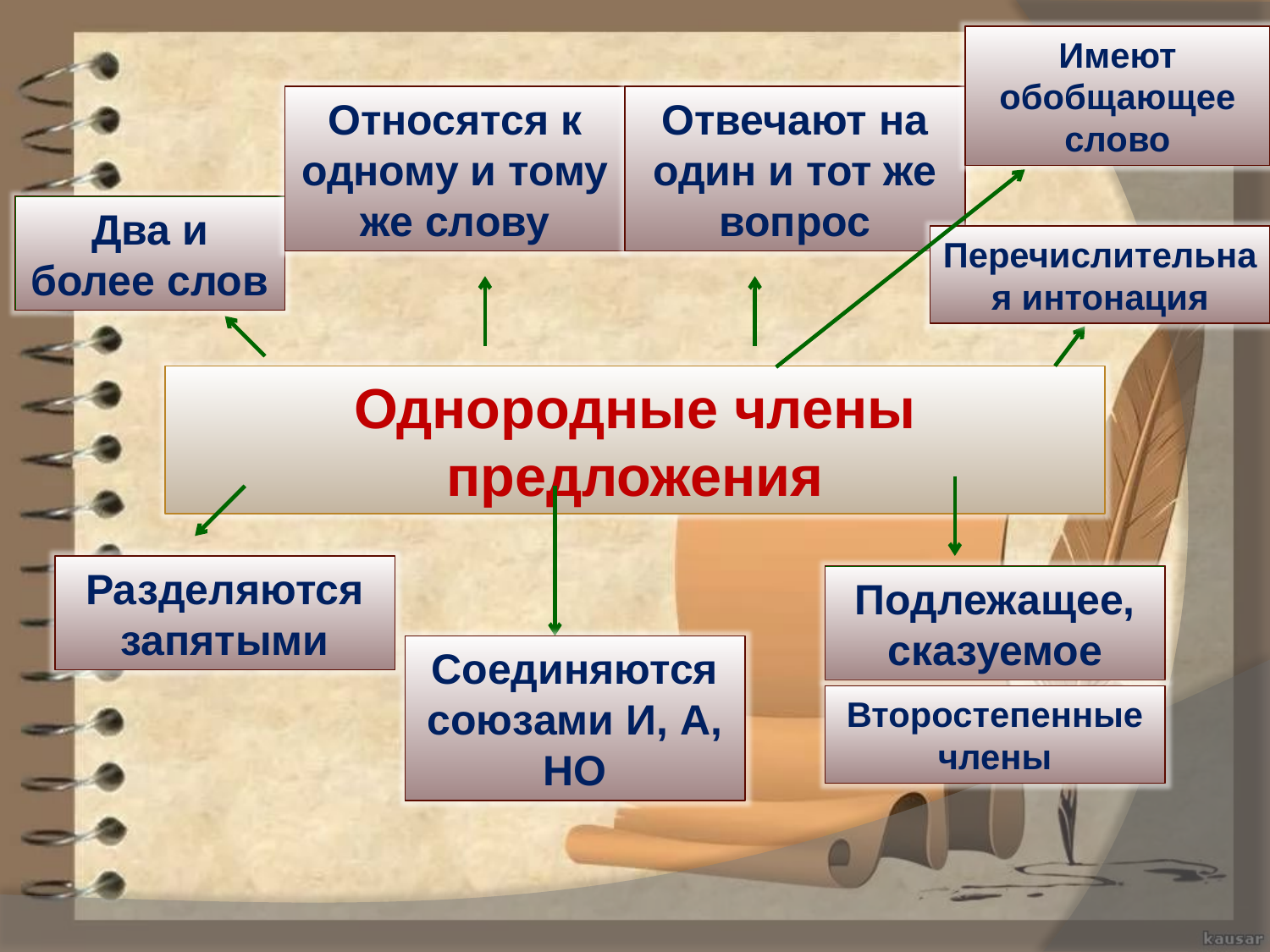

Имеют обобщающее слово
Относятся к одному и тому же слову
Отвечают на один и тот же вопрос
Два и более слов
Перечислительная интонация
Однородные члены предложения
Разделяются запятыми
Подлежащее, сказуемое
Соединяются союзами И, А, НО
Второстепенные члены